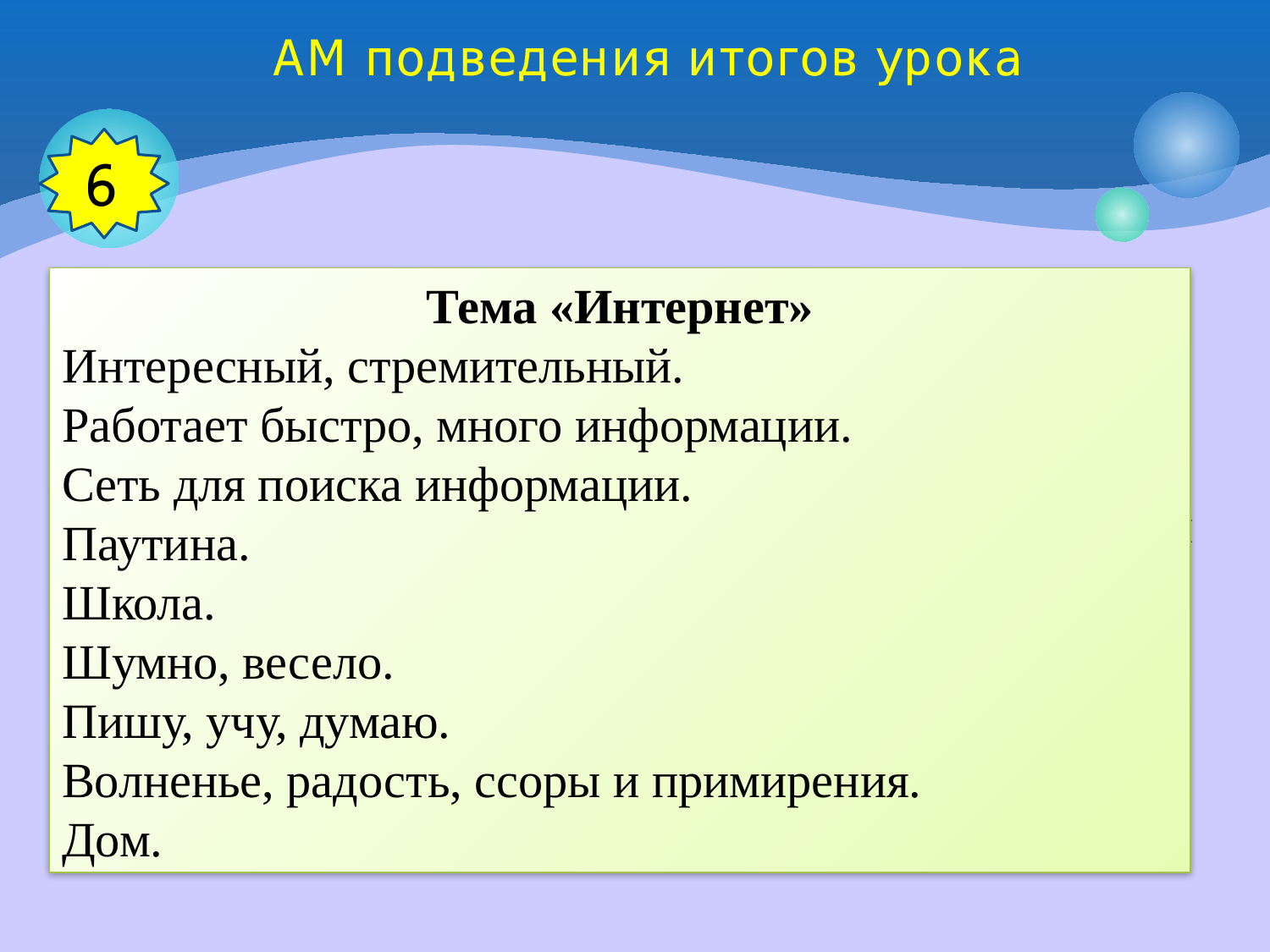

# АМ подведения итогов урока
6
Метод  «Синквейн».
1 строка – тема или предмет (одно существительное);
2 строка – описание предмета (два прилагательных);
3 строка – описание действия (три глагола);
4 строка – фраза из четырех слов, выражающая отношение к предмету;
5 строка – синоним, обобщающий или расширяющий смысл темы или предмета (одно слово).

Тема «Интернет»
Интересный, стремительный.
Работает быстро, много информации.
Сеть для поиска информации.
Паутина.
Школа.
Шумно, весело.
Пишу, учу, думаю.
Волненье, радость, ссоры и примирения.
Дом.